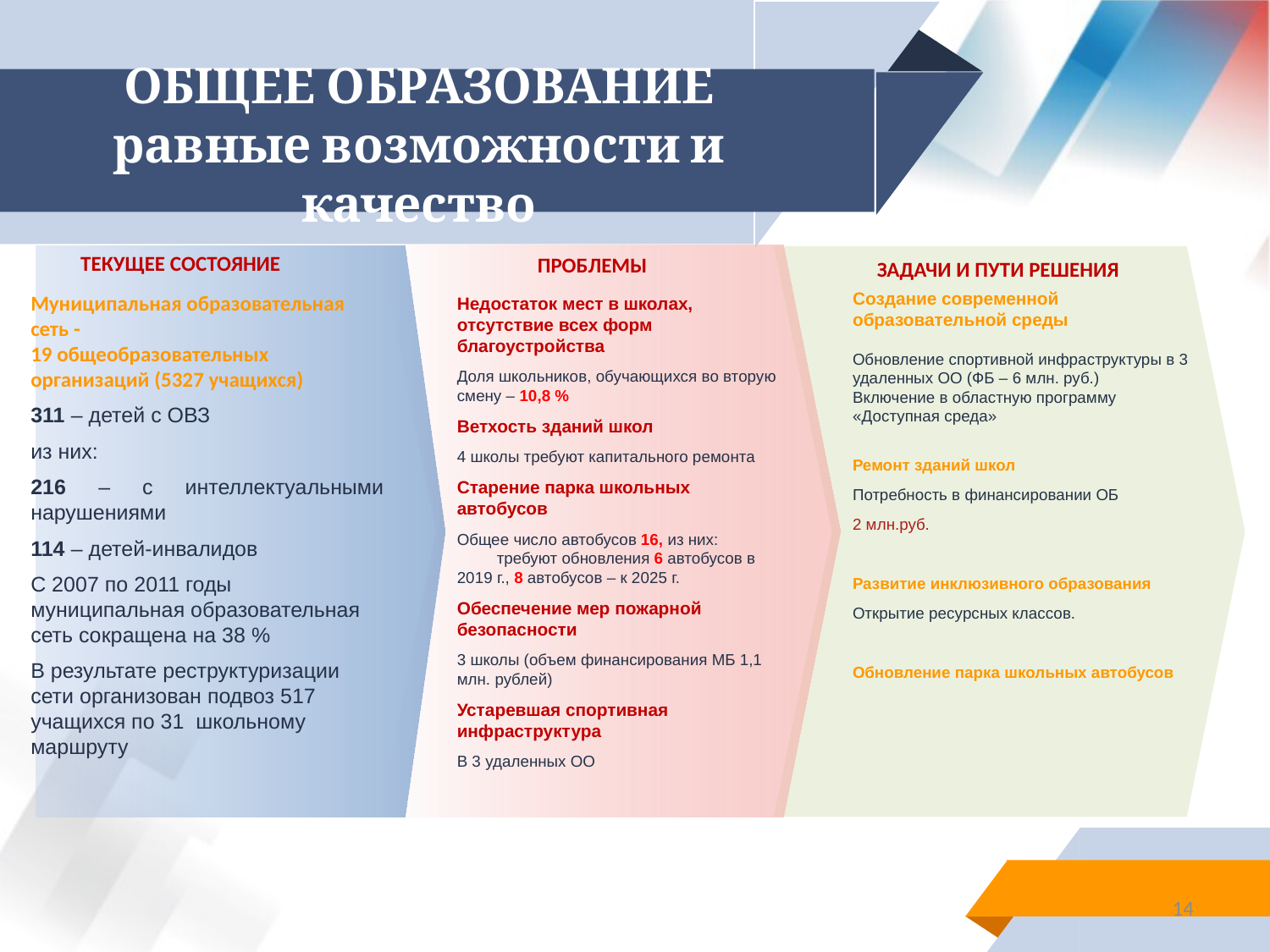

# ОБЩЕЕ ОБРАЗОВАНИЕ равные возможности и качество
ТЕКУЩЕЕ СОСТОЯНИЕ

ПРОБЛЕМЫ

Создание современной образовательной среды

Обновление спортивной инфраструктуры в 3 удаленных ОО (ФБ – 6 млн. руб.)
Включение в областную программу «Доступная среда»

Ремонт зданий школ
Потребность в финансировании ОБ
2 млн.руб.

Развитие инклюзивного образования
Открытие ресурсных классов.

Обновление парка школьных автобусов

ЗАДАЧИ И ПУТИ РЕШЕНИЯ
Муниципальная образовательная сеть -
19 общеобразовательных организаций (5327 учащихся)
311 – детей с ОВЗ
из них:
216 – с интеллектуальными нарушениями
114 – детей-инвалидов
С 2007 по 2011 годы муниципальная образовательная сеть сокращена на 38 %
В результате реструктуризации сети организован подвоз 517 учащихся по 31  школьному маршруту

Недостаток мест в школах, отсутствие всех форм благоустройства
Доля школьников, обучающихся во вторую смену – 10,8 %
Ветхость зданий школ
4 школы требуют капитального ремонта
Старение парка школьных автобусов
Общее число автобусов 16, из них:                        требуют обновления 6 автобусов в 2019 г., 8 автобусов – к 2025 г.
Обеспечение мер пожарной безопасности
3 школы (объем финансирования МБ 1,1 млн. рублей)
Устаревшая спортивная инфраструктура
В 3 удаленных ОО

14